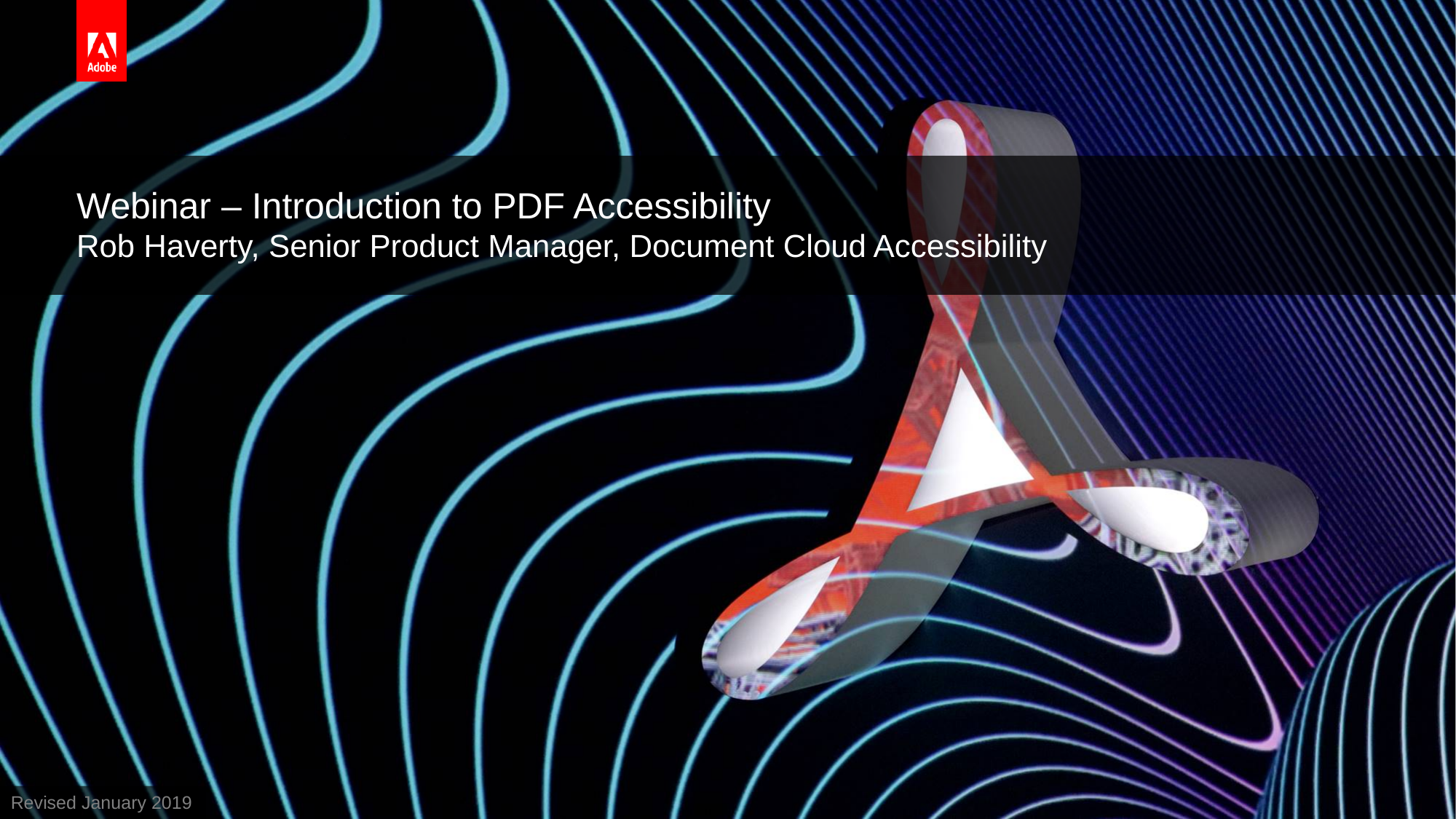

# Webinar – Introduction to PDF Accessibility
Rob Haverty, Senior Product Manager, Document Cloud Accessibility
Revised January 2019